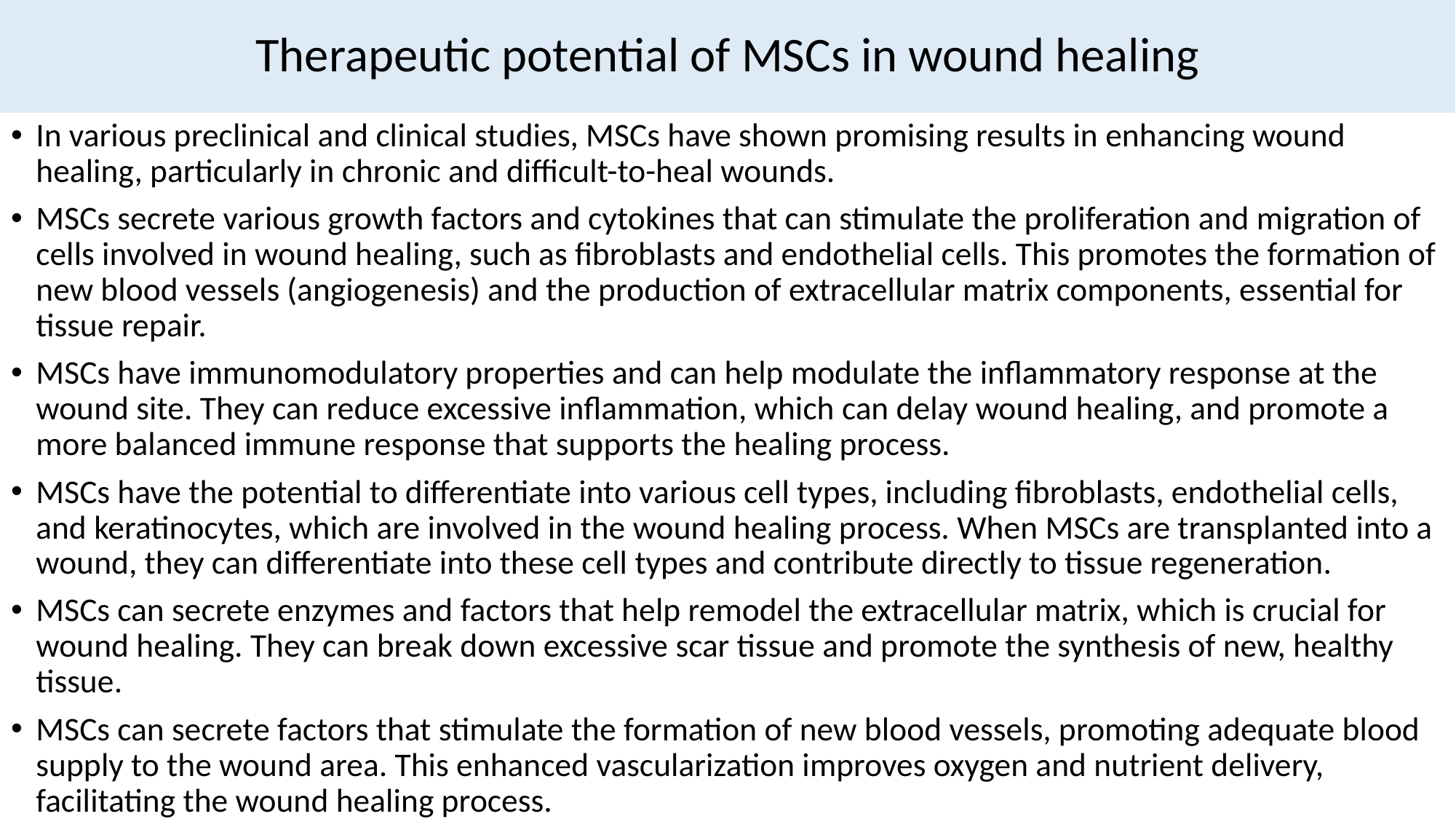

Therapeutic potential of MSCs in wound healing
In various preclinical and clinical studies, MSCs have shown promising results in enhancing wound healing, particularly in chronic and difficult-to-heal wounds.
MSCs secrete various growth factors and cytokines that can stimulate the proliferation and migration of cells involved in wound healing, such as fibroblasts and endothelial cells. This promotes the formation of new blood vessels (angiogenesis) and the production of extracellular matrix components, essential for tissue repair.
MSCs have immunomodulatory properties and can help modulate the inflammatory response at the wound site. They can reduce excessive inflammation, which can delay wound healing, and promote a more balanced immune response that supports the healing process.
MSCs have the potential to differentiate into various cell types, including fibroblasts, endothelial cells, and keratinocytes, which are involved in the wound healing process. When MSCs are transplanted into a wound, they can differentiate into these cell types and contribute directly to tissue regeneration.
MSCs can secrete enzymes and factors that help remodel the extracellular matrix, which is crucial for wound healing. They can break down excessive scar tissue and promote the synthesis of new, healthy tissue.
MSCs can secrete factors that stimulate the formation of new blood vessels, promoting adequate blood supply to the wound area. This enhanced vascularization improves oxygen and nutrient delivery, facilitating the wound healing process.